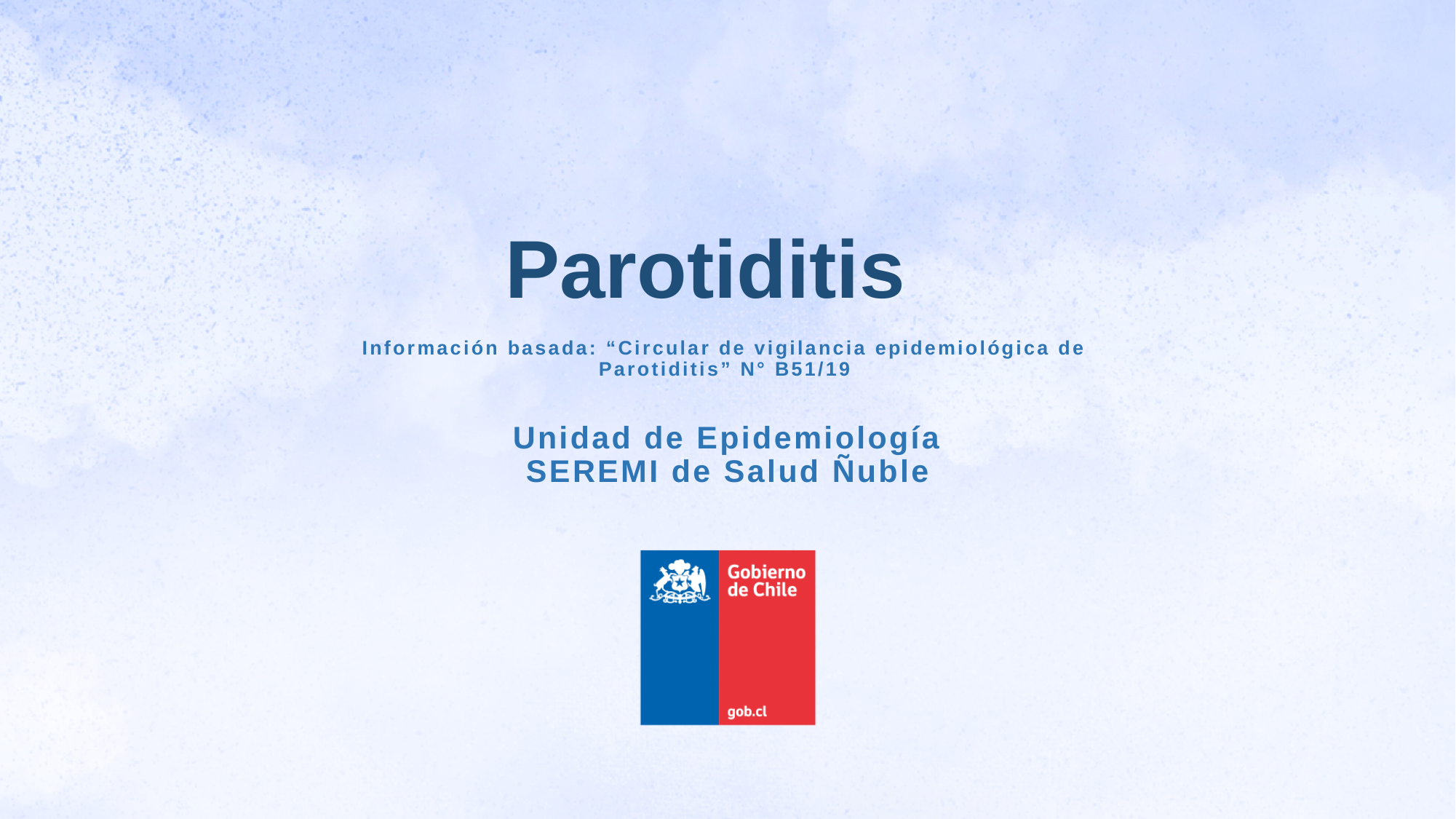

# Parotiditis
Información basada: “Circular de vigilancia epidemiológica de Parotiditis” N° B51/19
Unidad de Epidemiología SEREMI de Salud Ñuble